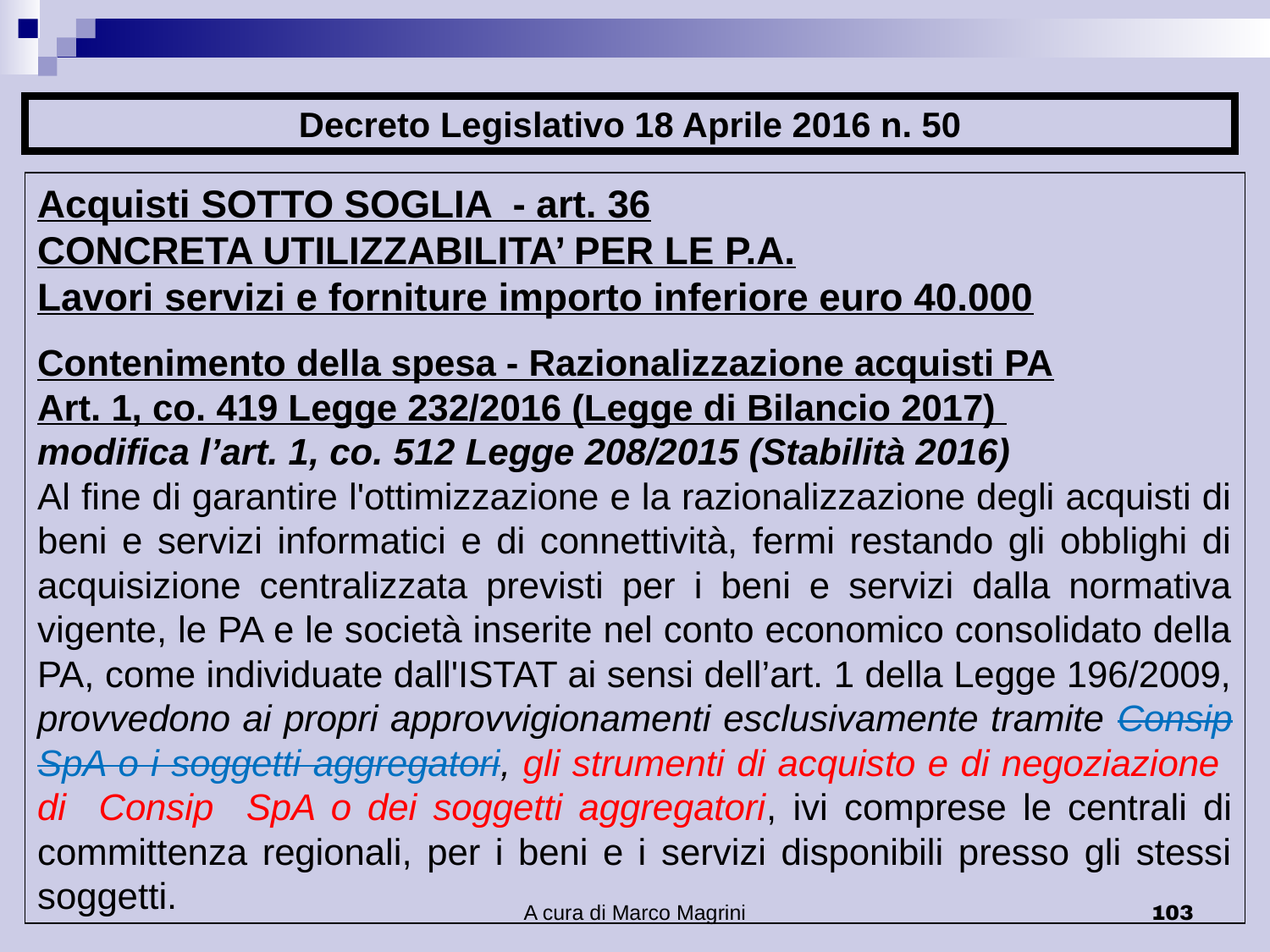

Decreto Legislativo 18 Aprile 2016 n. 50
Acquisti SOTTO SOGLIA  - art. 36
CONCRETA UTILIZZABILITA’ PER LE P.A.
Lavori servizi e forniture importo inferiore euro 40.000

Contenimento della spesa - Razionalizzazione acquisti PA
Art. 1, co. 419 Legge 232/2016 (Legge di Bilancio 2017)
modifica l’art. 1, co. 512 Legge 208/2015 (Stabilità 2016)
Al fine di garantire l'ottimizzazione e la razionalizzazione degli acquisti di beni e servizi informatici e di connettività, fermi restando gli obblighi di acquisizione centralizzata previsti per i beni e servizi dalla normativa vigente, le PA e le società inserite nel conto economico consolidato della PA, come individuate dall'ISTAT ai sensi dell’art. 1 della Legge 196/2009, provvedono ai propri approvvigionamenti esclusivamente tramite Consip SpA o i soggetti aggregatori, gli strumenti di acquisto e di negoziazione  di  Consip  SpA o dei soggetti aggregatori, ivi comprese le centrali di committenza regionali, per i beni e i servizi disponibili presso gli stessi soggetti.

A cura di Marco Magrini
103